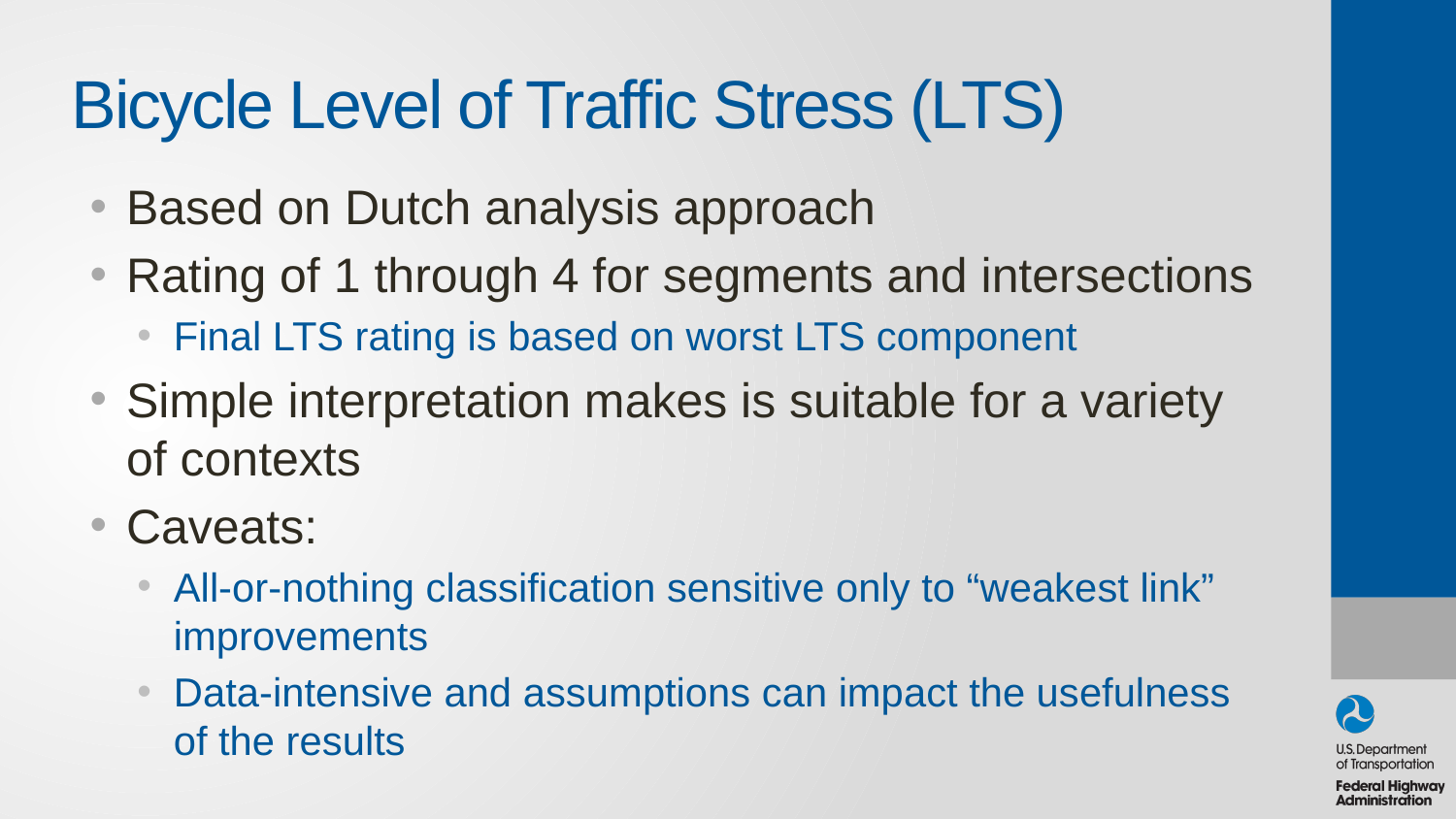

# Bicycle Level of Traffic Stress (LTS)
Based on Dutch analysis approach
Rating of 1 through 4 for segments and intersections
Final LTS rating is based on worst LTS component
Simple interpretation makes is suitable for a variety of contexts
Caveats:
All-or-nothing classification sensitive only to “weakest link” improvements
Data-intensive and assumptions can impact the usefulness of the results